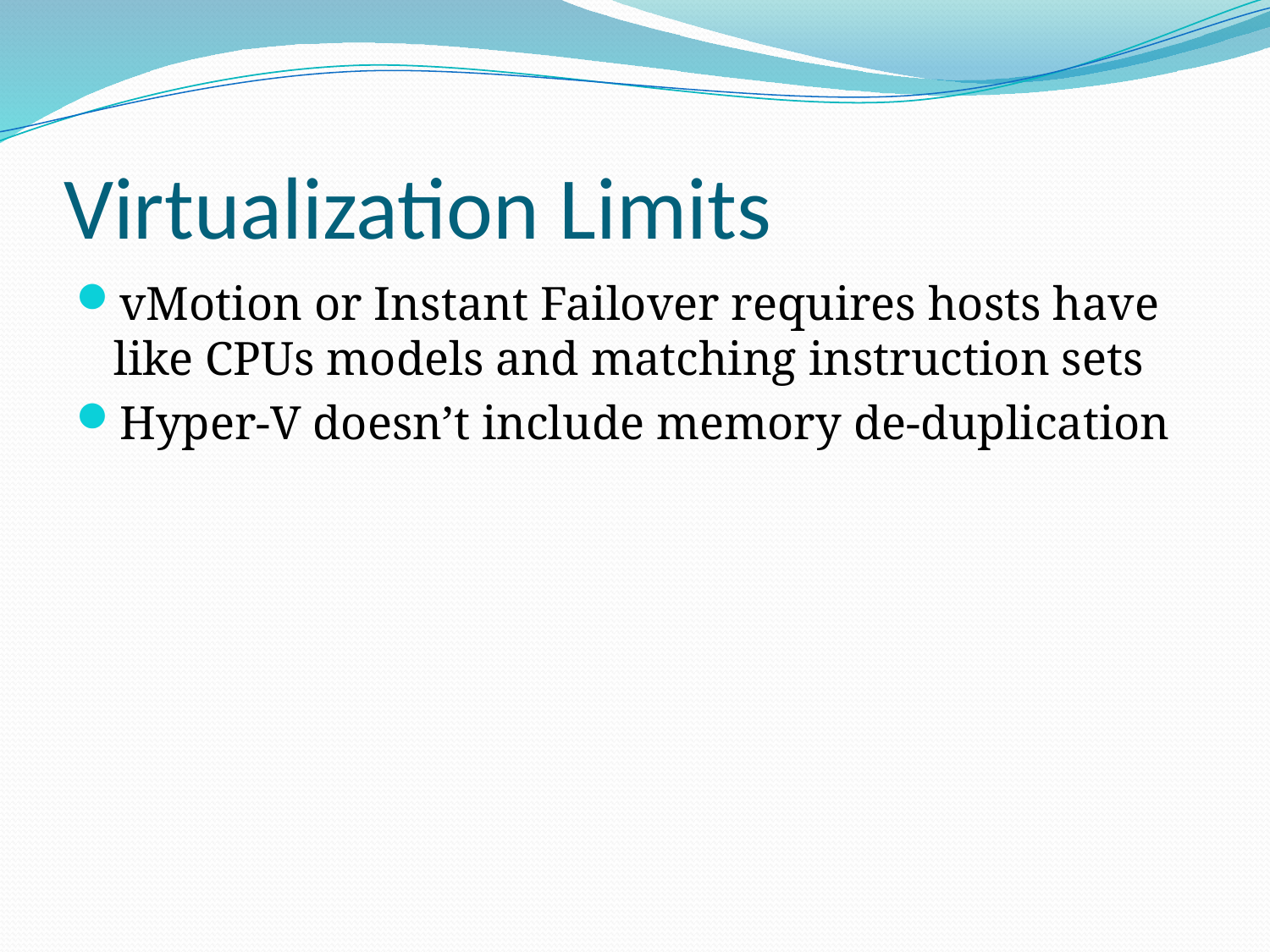

# Virtualization Limits
vMotion or Instant Failover requires hosts have like CPUs models and matching instruction sets
Hyper-V doesn’t include memory de-duplication